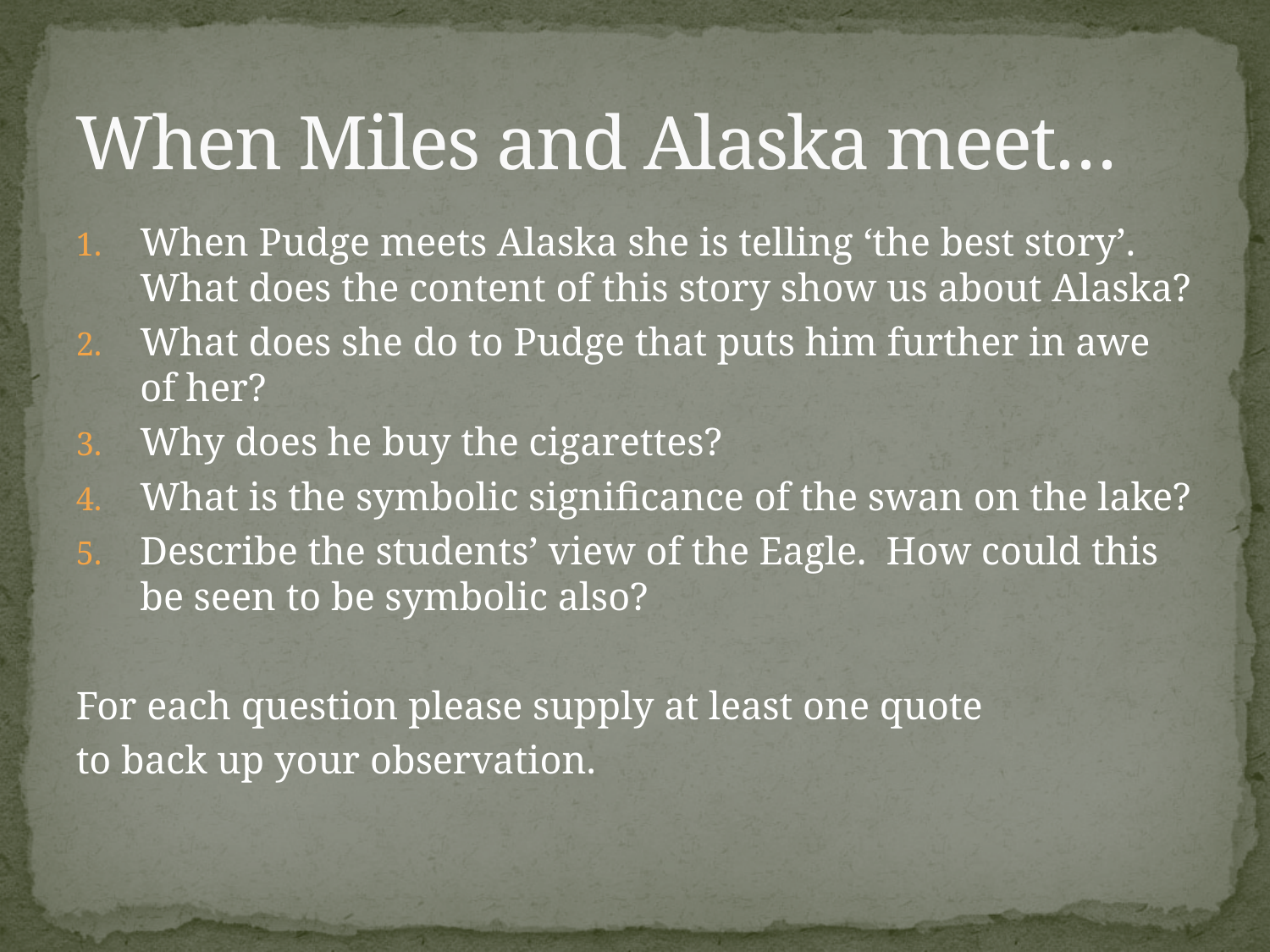

# When Miles and Alaska meet…
When Pudge meets Alaska she is telling ‘the best story’.  What does the content of this story show us about Alaska?
What does she do to Pudge that puts him further in awe of her?
Why does he buy the cigarettes?
What is the symbolic significance of the swan on the lake?
Describe the students’ view of the Eagle.  How could this be seen to be symbolic also?

For each question please supply at least one quote
to back up your observation.